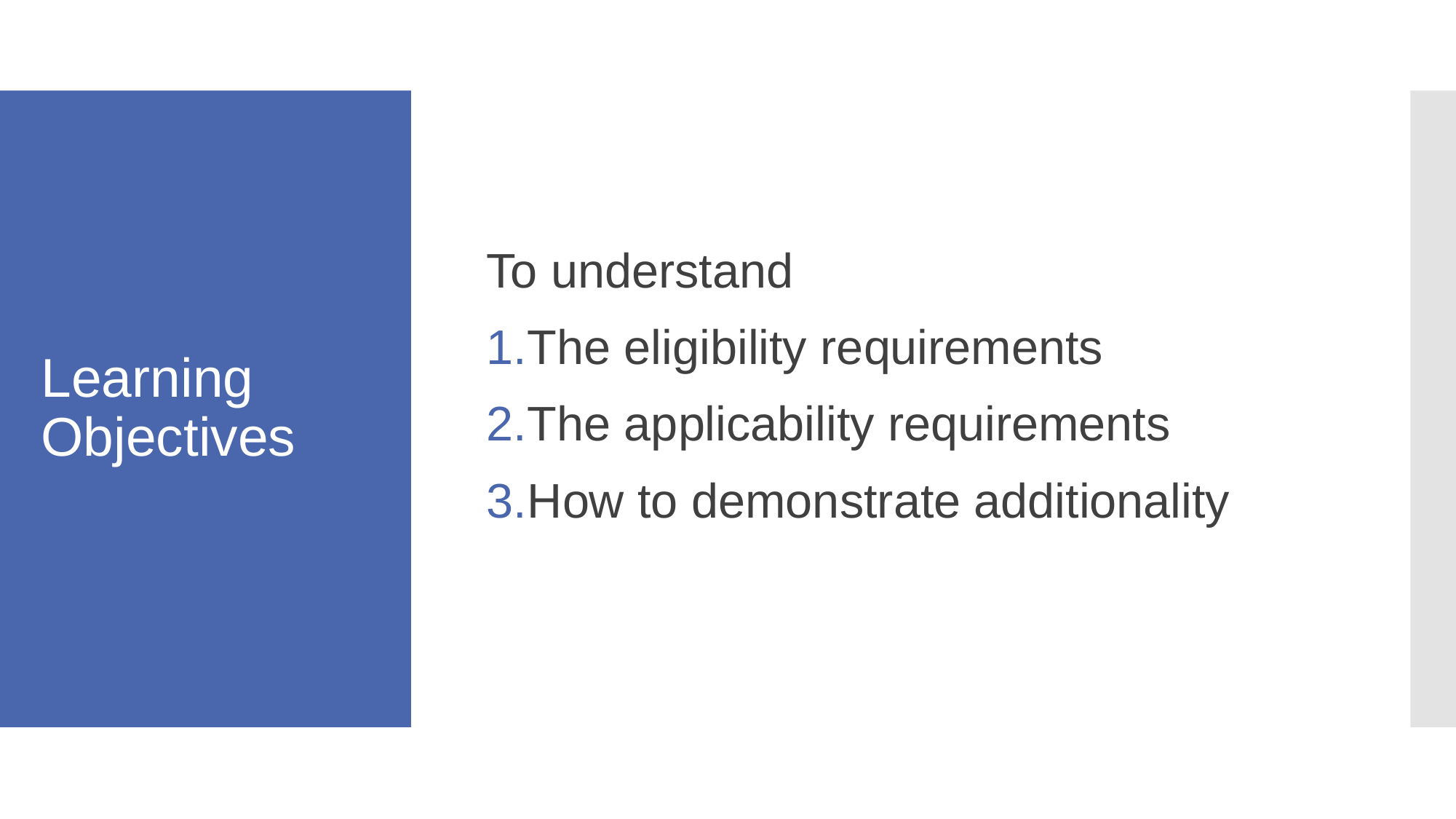

To understand​
The eligibility requirements​
The applicability requirements​
How to demonstrate additionality

# Learning Objectives